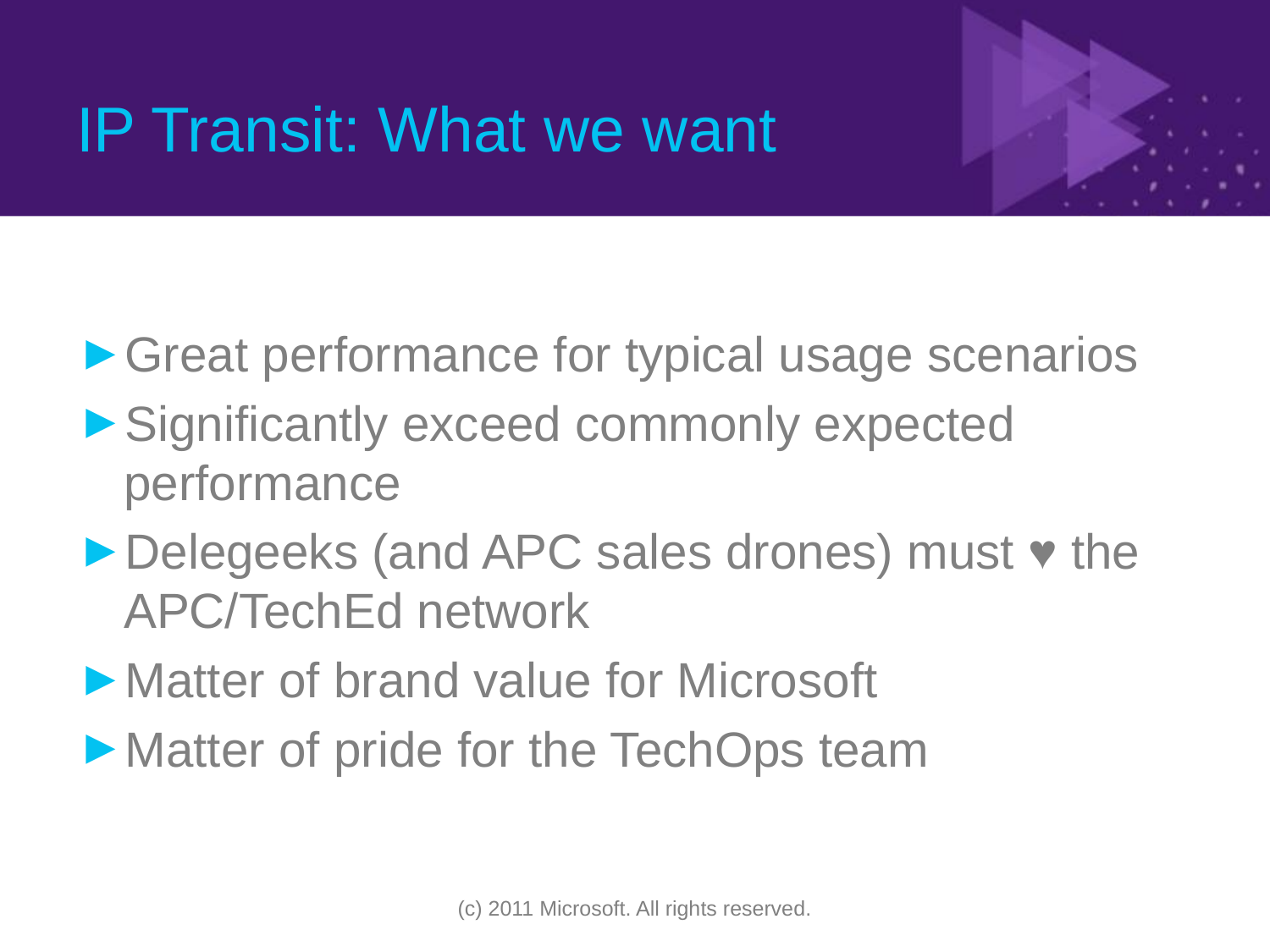

# IP Transit: What we want
Great performance for typical usage scenarios
Significantly exceed commonly expected performance
Delegeeks (and APC sales drones) must ♥ the APC/TechEd network
Matter of brand value for Microsoft
Matter of pride for the TechOps team

(c) 2011 Microsoft. All rights reserved.